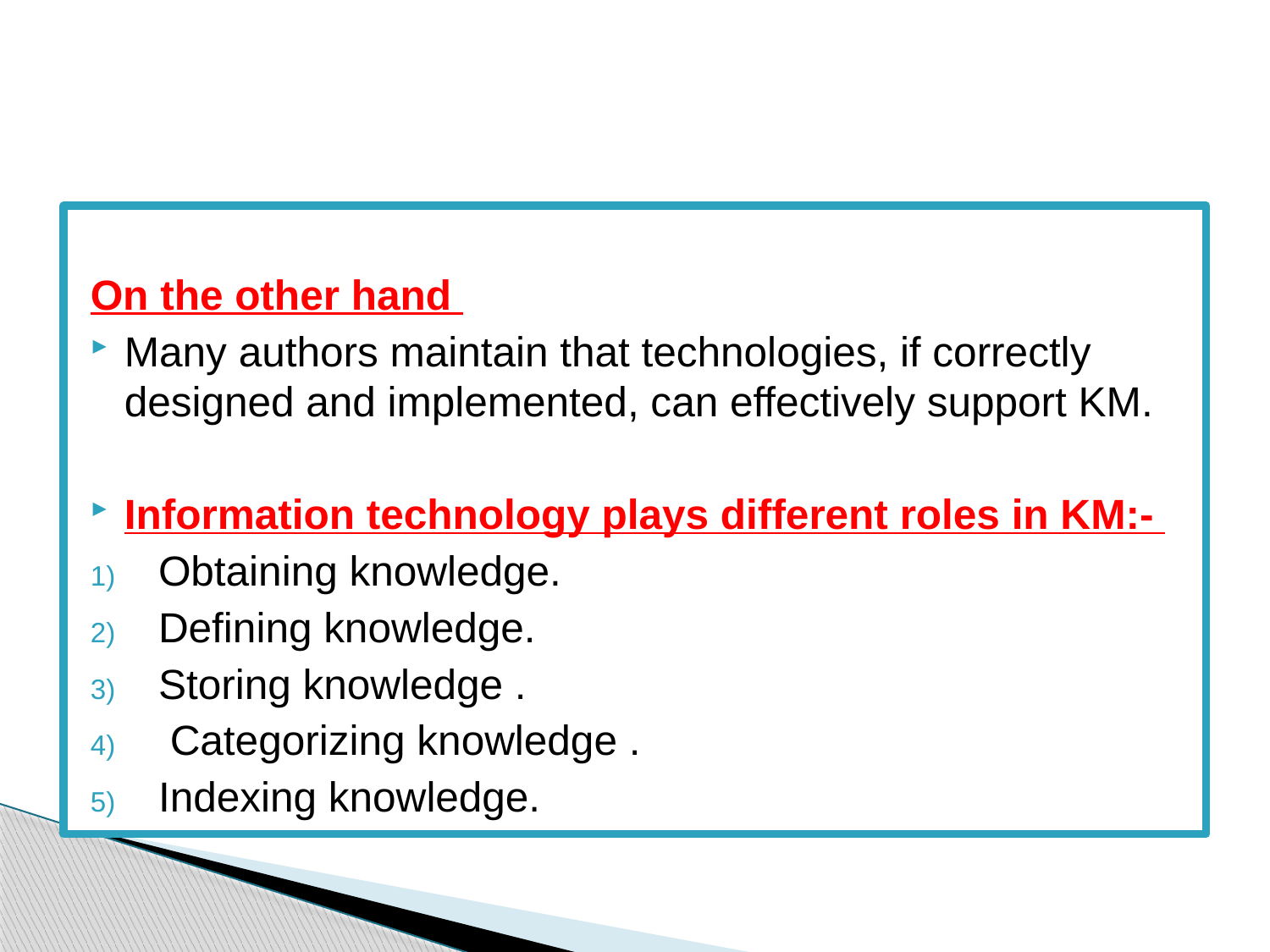

#

On the other hand
Many authors maintain that technologies, if correctly designed and implemented, can effectively support KM.

Information technology plays different roles in KM:-
Obtaining knowledge.
Defining knowledge.
Storing knowledge .
 Categorizing knowledge .
Indexing knowledge.